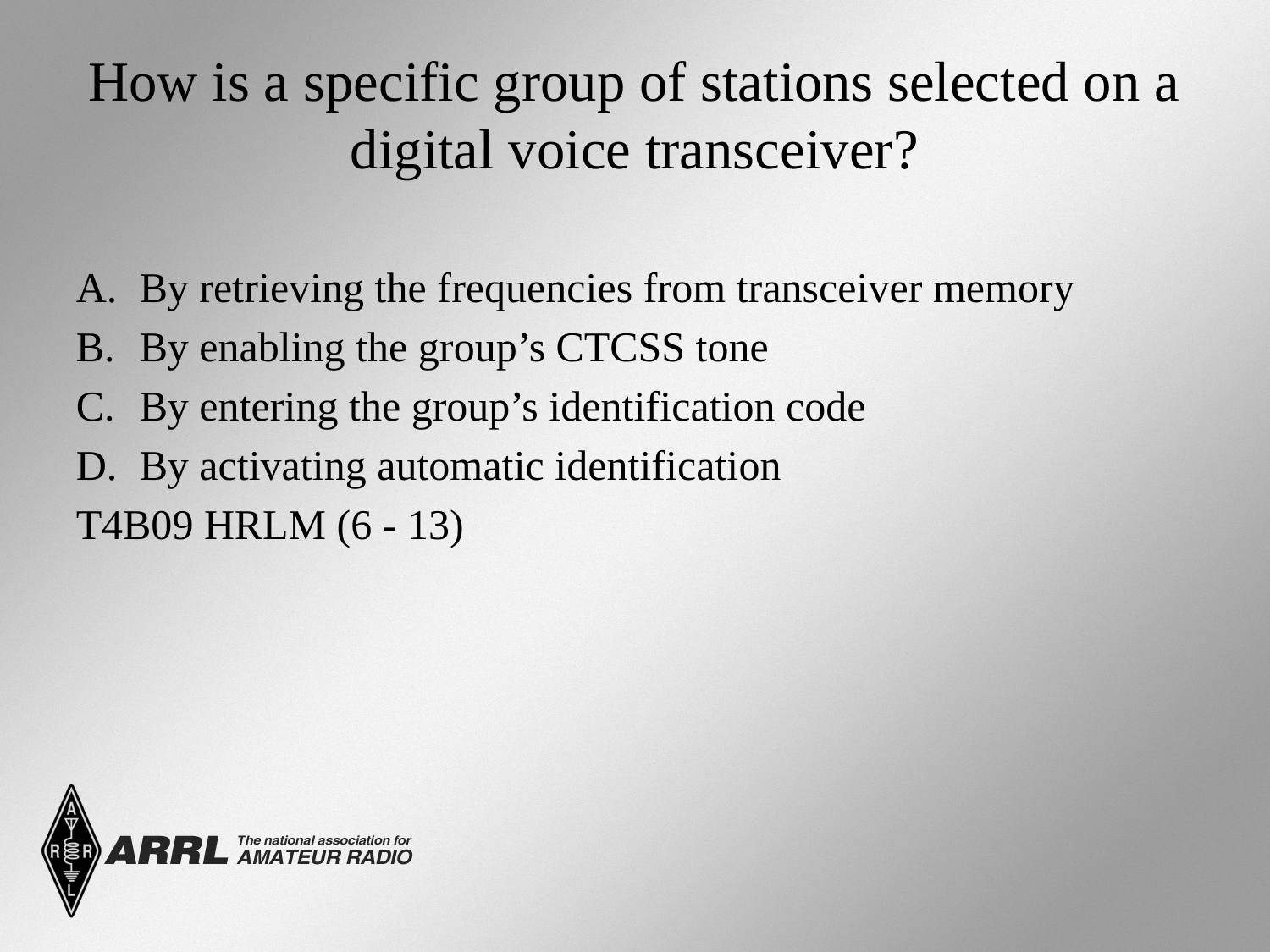

# How is a specific group of stations selected on a digital voice transceiver?
By retrieving the frequencies from transceiver memory
By enabling the group’s CTCSS tone
By entering the group’s identification code
By activating automatic identification
T4B09 HRLM (6 - 13)